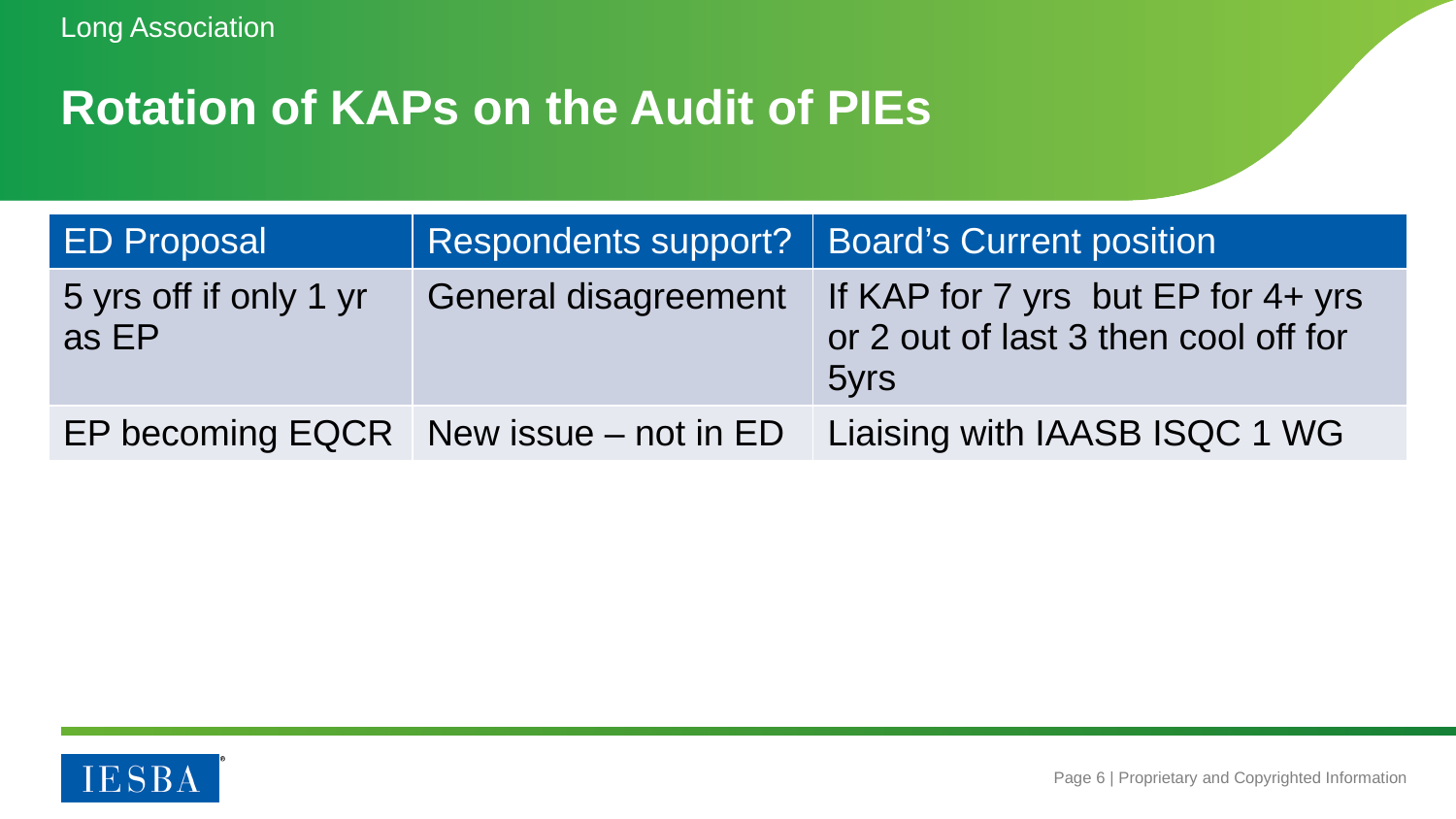

Long Association
# Rotation of KAPs on the Audit of PIEs
| ED Proposal | Respondents support? | Board’s Current position |
| --- | --- | --- |
| 5 yrs off if only 1 yr as EP | General disagreement | If KAP for 7 yrs but EP for 4+ yrs or 2 out of last 3 then cool off for 5yrs |
| EP becoming EQCR | New issue – not in ED | Liaising with IAASB ISQC 1 WG |